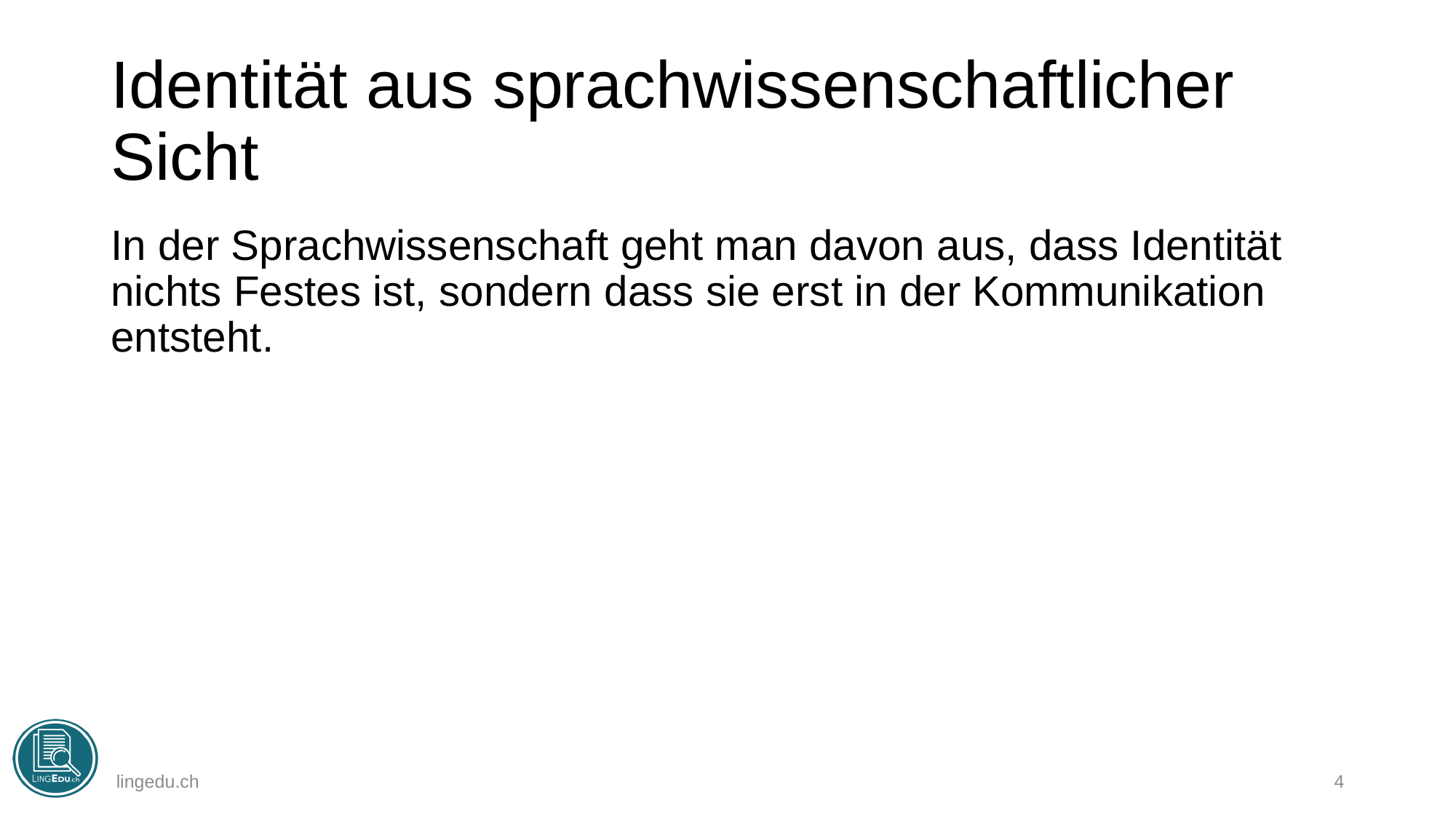

# Identität aus sprachwissenschaftlicher Sicht
In der Sprachwissenschaft geht man davon aus, dass Identität nichts Festes ist, sondern dass sie erst in der Kommunikation entsteht.
lingedu.ch
4